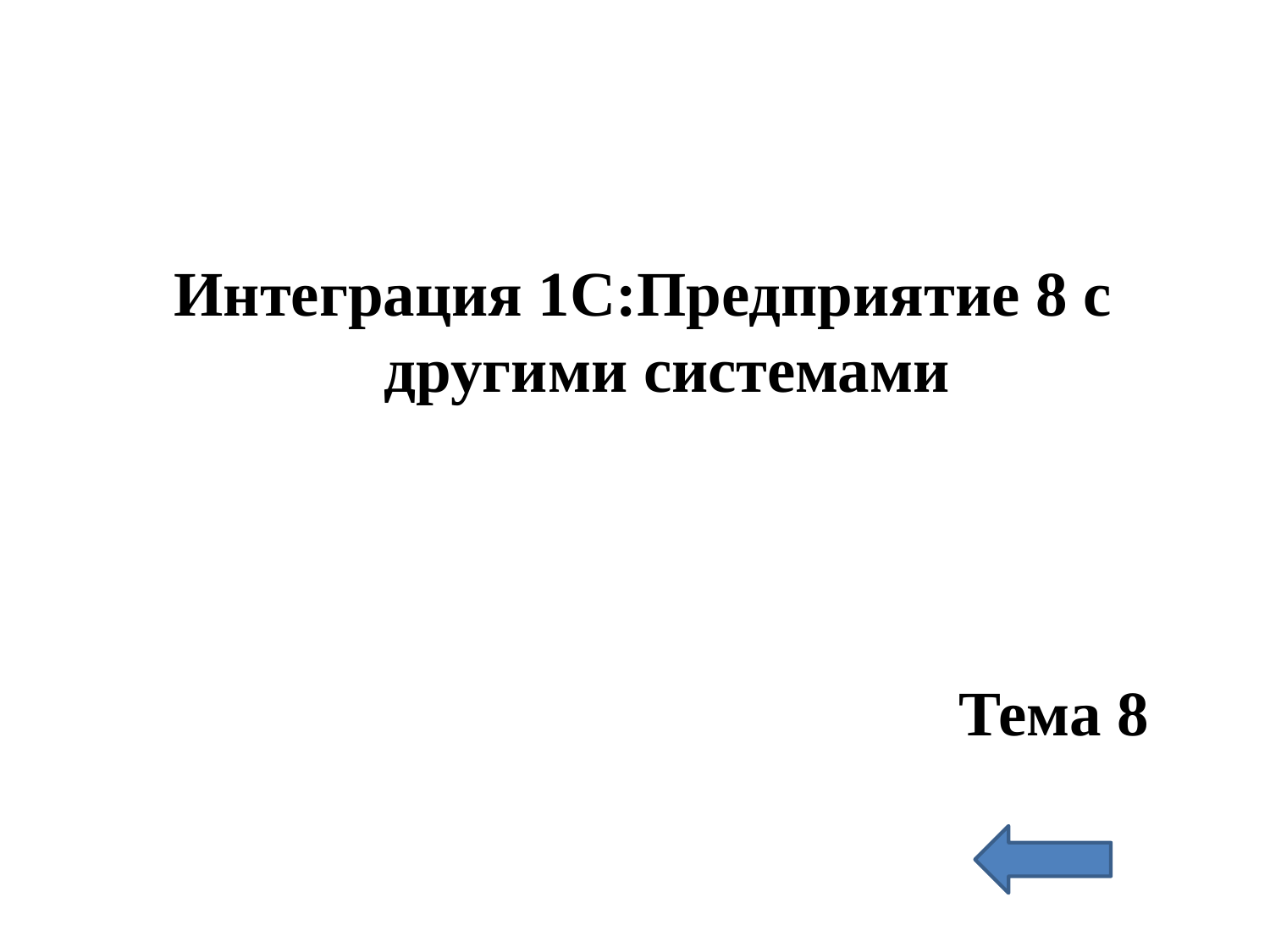

Интеграция 1C:Предприятие 8 с другими системами
Тема 8